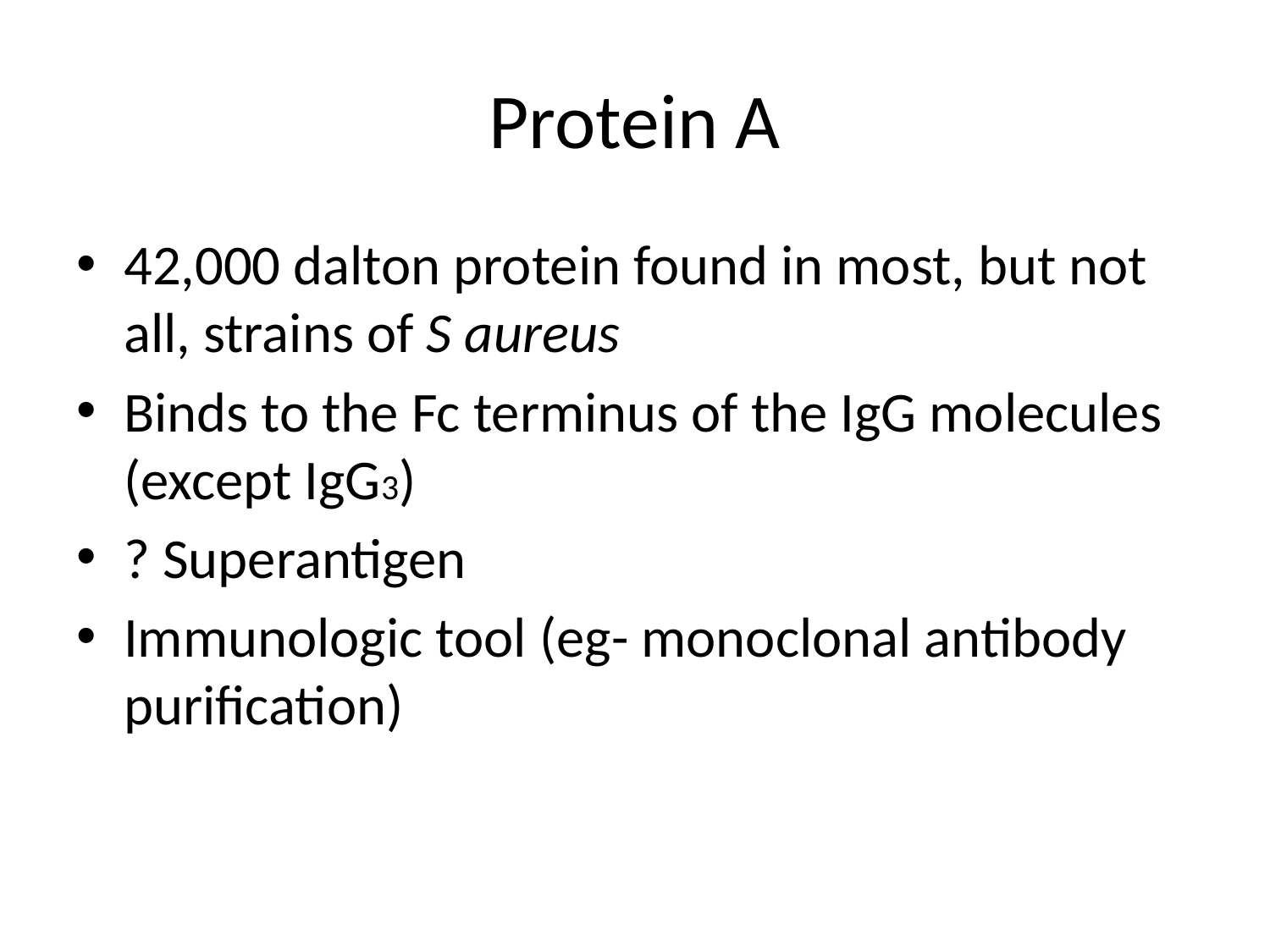

# Protein A
42,000 dalton protein found in most, but not all, strains of S aureus
Binds to the Fc terminus of the IgG molecules (except IgG3)
? Superantigen
Immunologic tool (eg- monoclonal antibody purification)